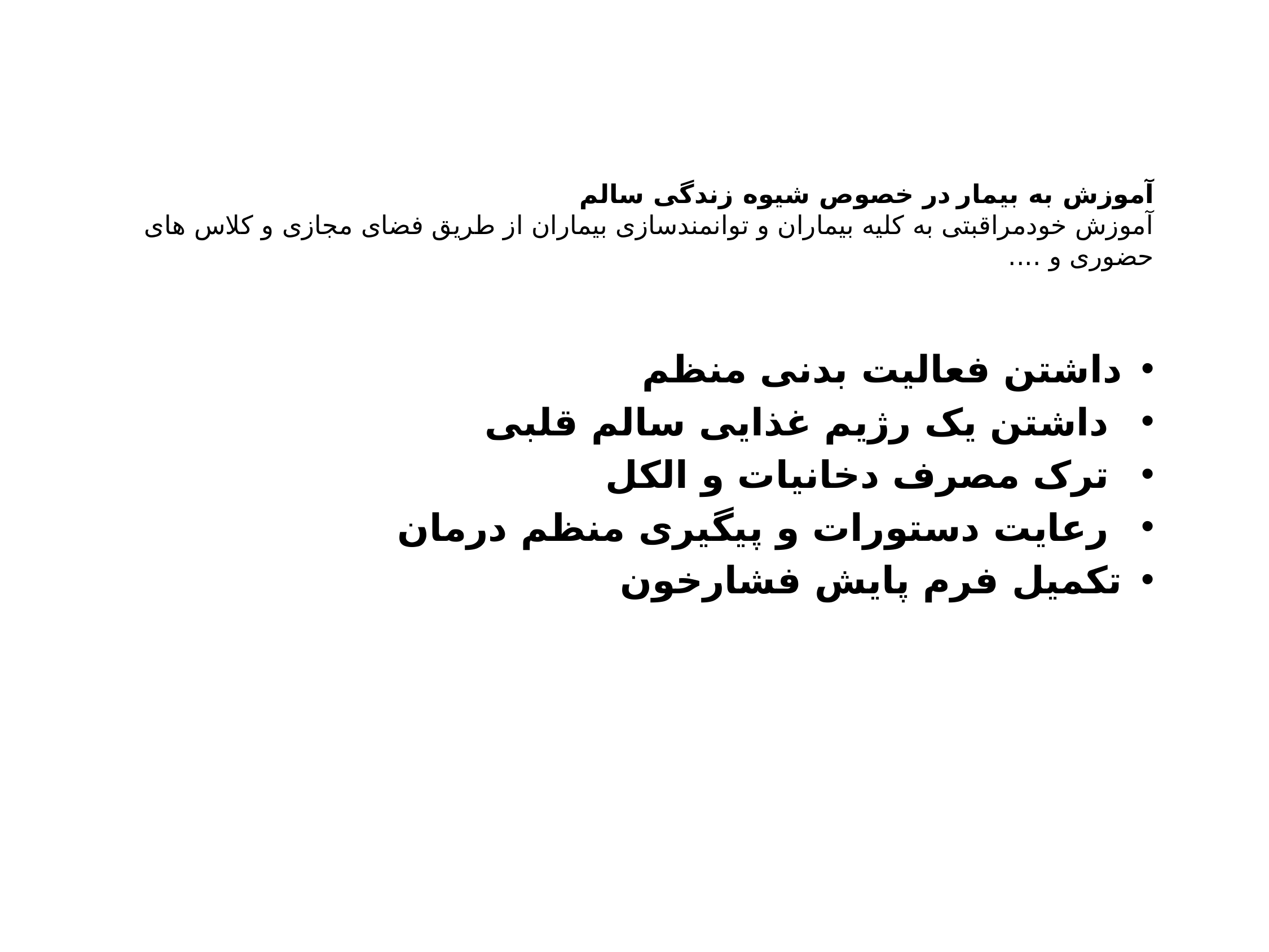

# آموزش به بیمار در خصوص شیوه زندگی سالم آموزش خودمراقبتی به کلیه بیماران و توانمندسازی بیماران از طریق فضای مجازی و کلاس های حضوری و ....
داشتن فعالیت بدنی منظم
 داشتن یک رژیم غذایی سالم قلبی
 ترک مصرف دخانیات و الکل
 رعايت دستورات و پیگیری منظم درمان
تکمیل فرم پایش فشارخون